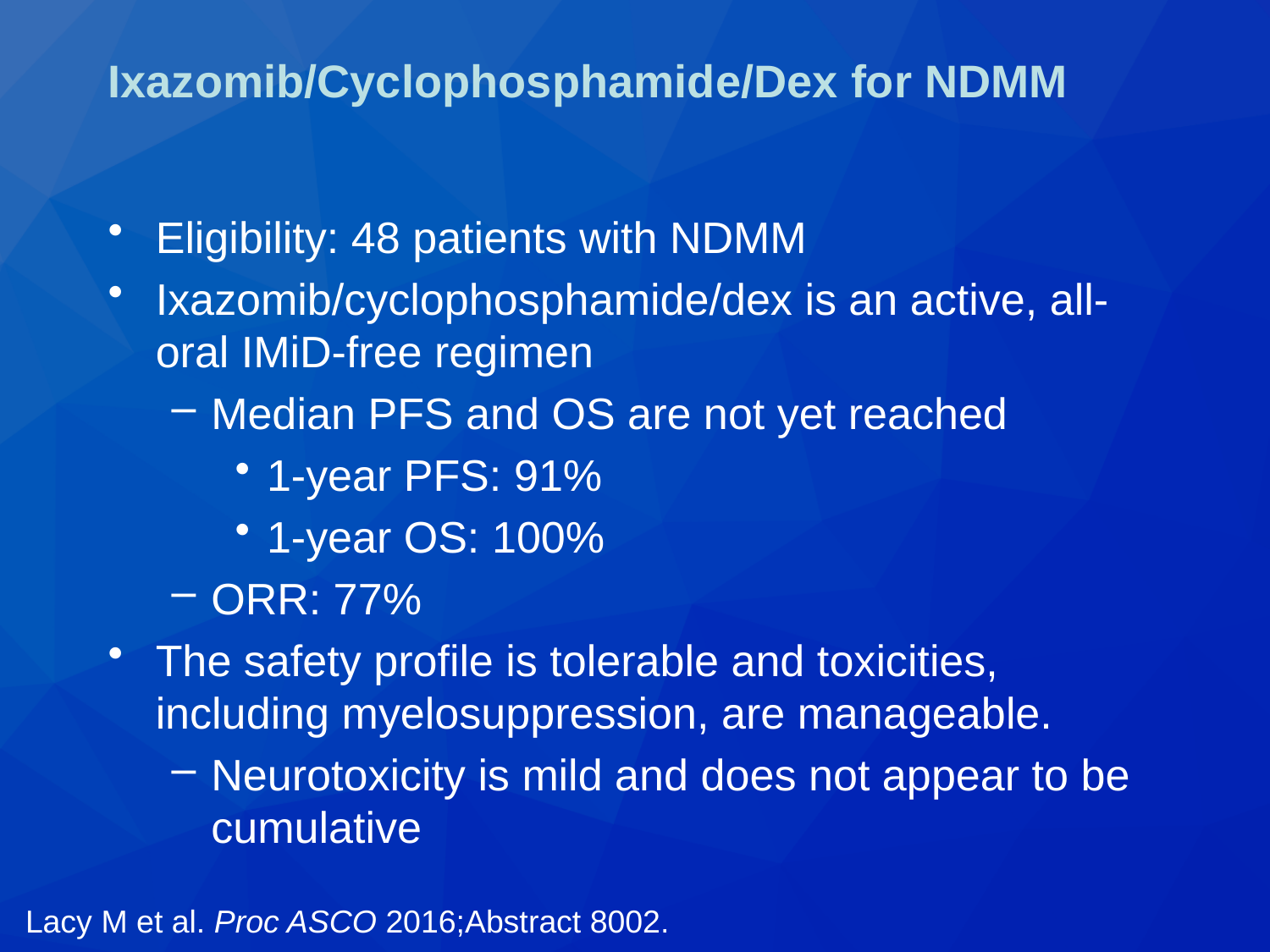

# Ixazomib/Cyclophosphamide/Dex for NDMM
Eligibility: 48 patients with NDMM
Ixazomib/cyclophosphamide/dex is an active, all- oral IMiD-free regimen
Median PFS and OS are not yet reached
1-year PFS: 91%
1-year OS: 100%
ORR: 77%
The safety profile is tolerable and toxicities, including myelosuppression, are manageable.
Neurotoxicity is mild and does not appear to be cumulative
Lacy M et al. Proc ASCO 2016;Abstract 8002.